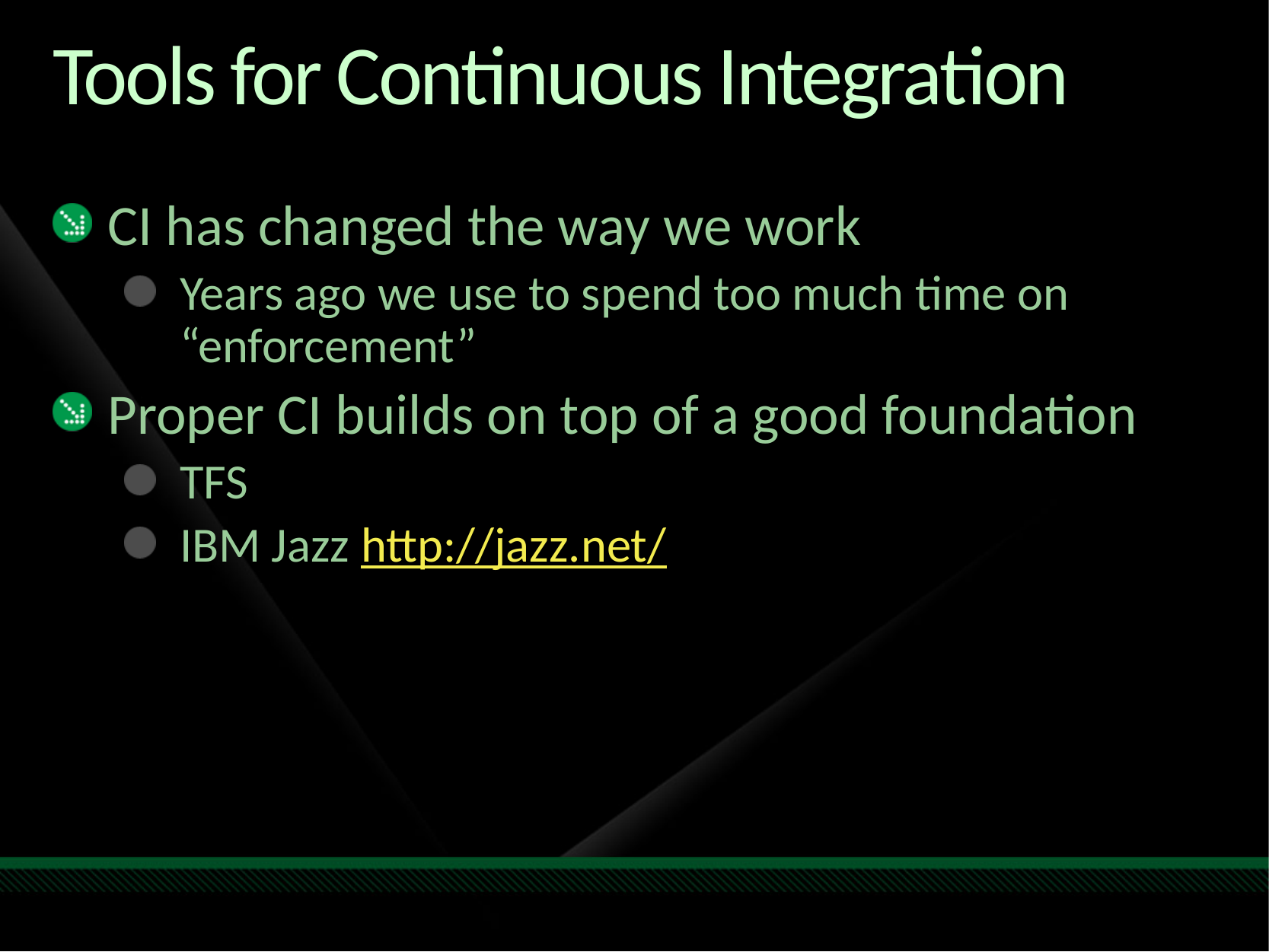

# Tools for Continuous Integration
CI has changed the way we work
Years ago we use to spend too much time on “enforcement”
Proper CI builds on top of a good foundation
TFS
IBM Jazz http://jazz.net/